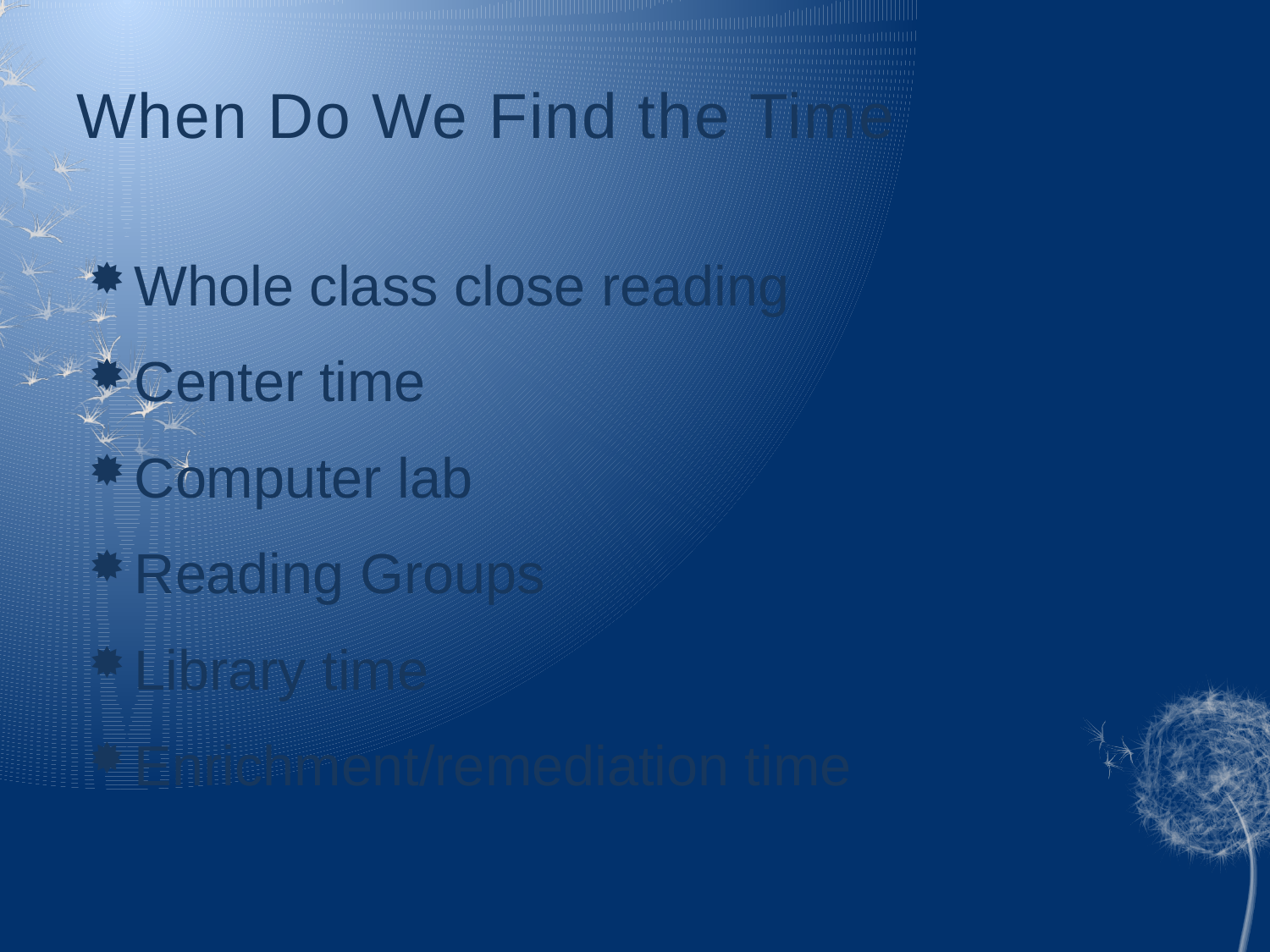

# When Do We Find the Time
Whole class close reading
Center time
Computer lab
Reading Groups
Library time
Enrichment/remediation time